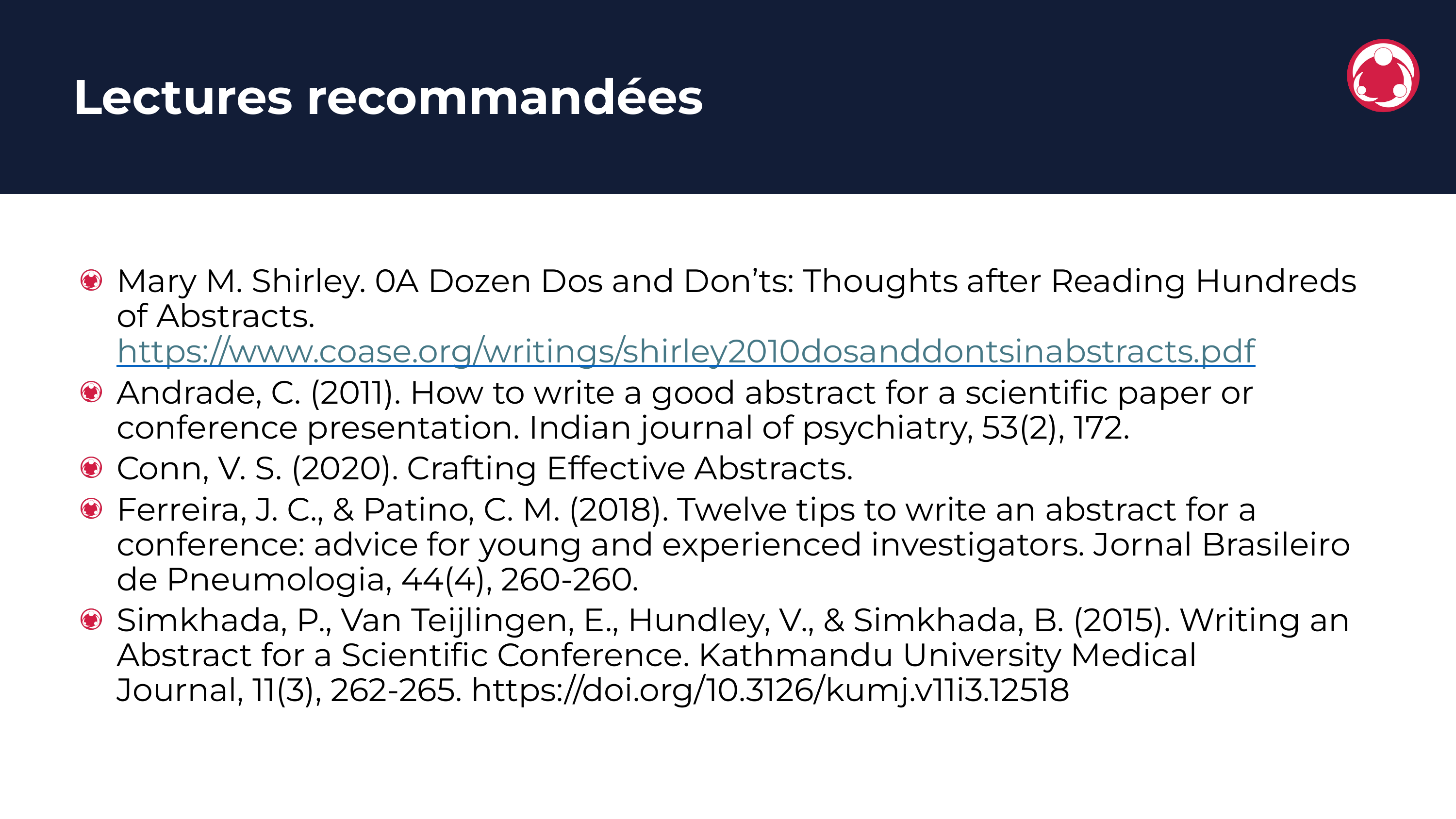

Lectures recommandées
Mary M. Shirley. 0A Dozen Dos and Don’ts: Thoughts after Reading Hundreds of Abstracts. https://www.coase.org/writings/shirley2010dosanddontsinabstracts.pdf
Andrade, C. (2011). How to write a good abstract for a scientific paper or conference presentation. Indian journal of psychiatry, 53(2), 172.
Conn, V. S. (2020). Crafting Effective Abstracts.
Ferreira, J. C., & Patino, C. M. (2018). Twelve tips to write an abstract for a conference: advice for young and experienced investigators. Jornal Brasileiro de Pneumologia, 44(4), 260-260.
Simkhada, P., Van Teijlingen, E., Hundley, V., & Simkhada, B. (2015). Writing an Abstract for a Scientific Conference. Kathmandu University Medical Journal, 11(3), 262-265. https://doi.org/10.3126/kumj.v11i3.12518